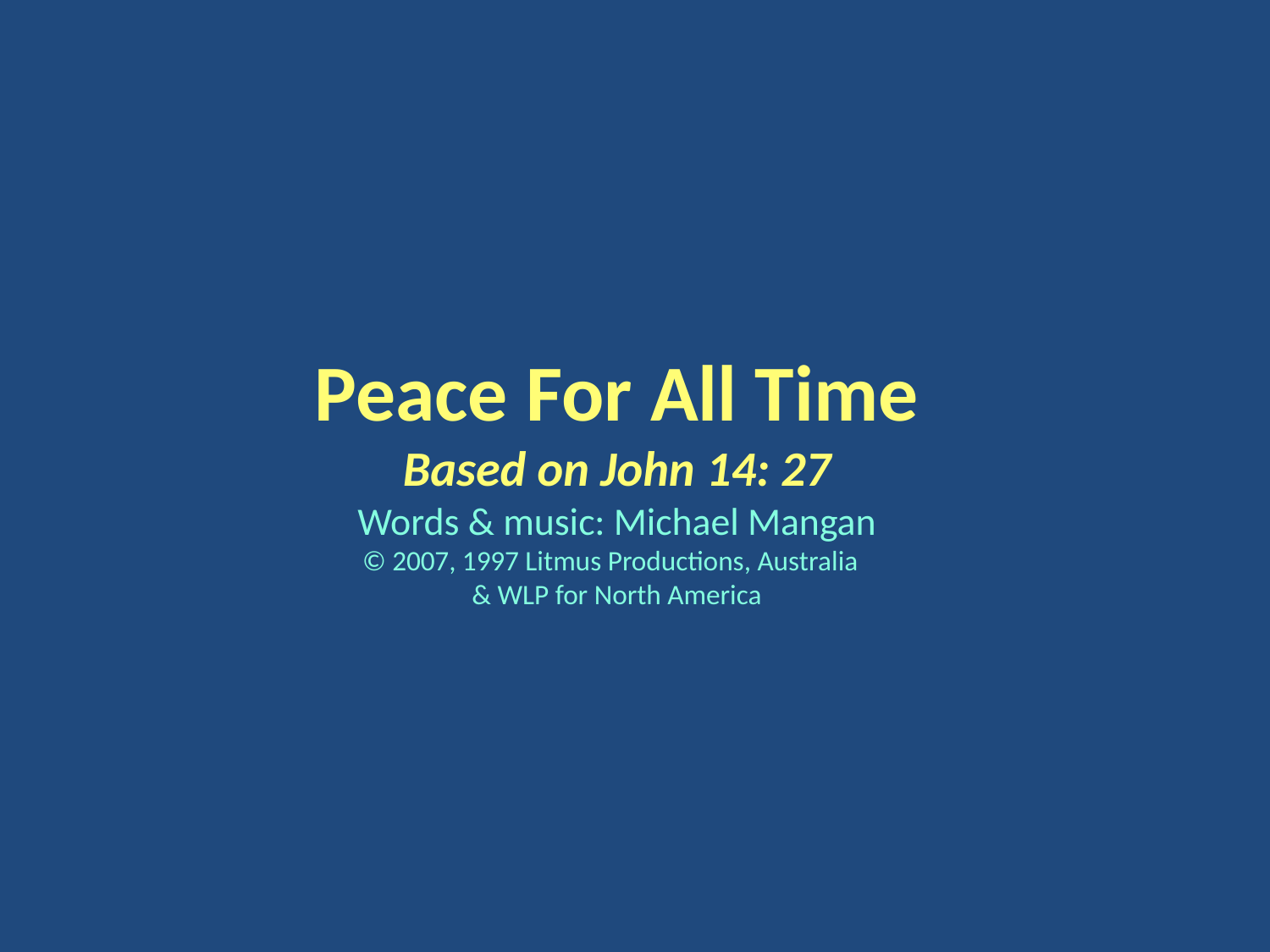

Peace For All Time
Based on John 14: 27
Words & music: Michael Mangan
© 2007, 1997 Litmus Productions, Australia
& WLP for North America